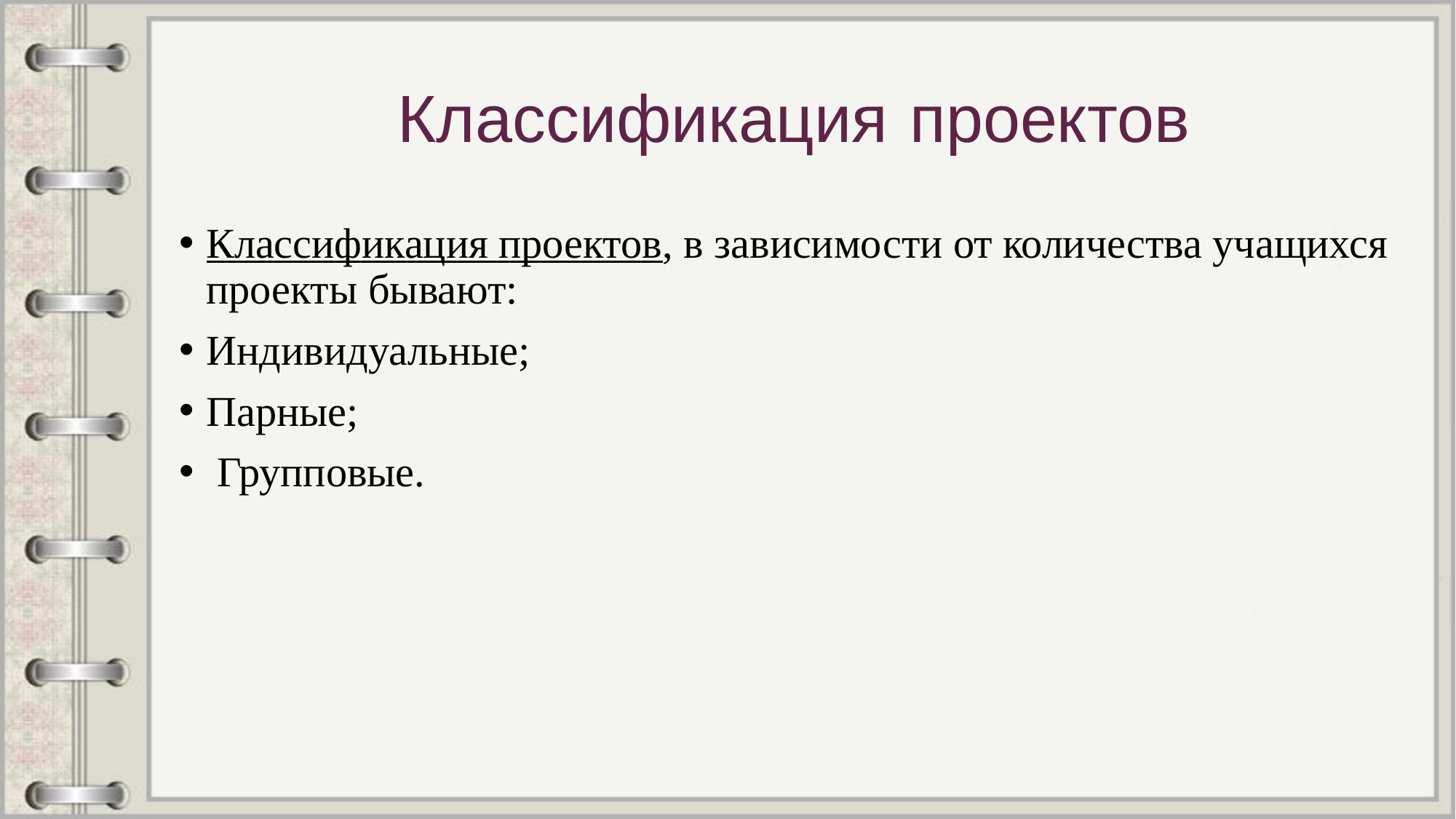

# Классификация проектов
Классификация проектов, в зависимости от количества учащихся проекты бывают:
Индивидуальные;
Парные;
 Групповые.